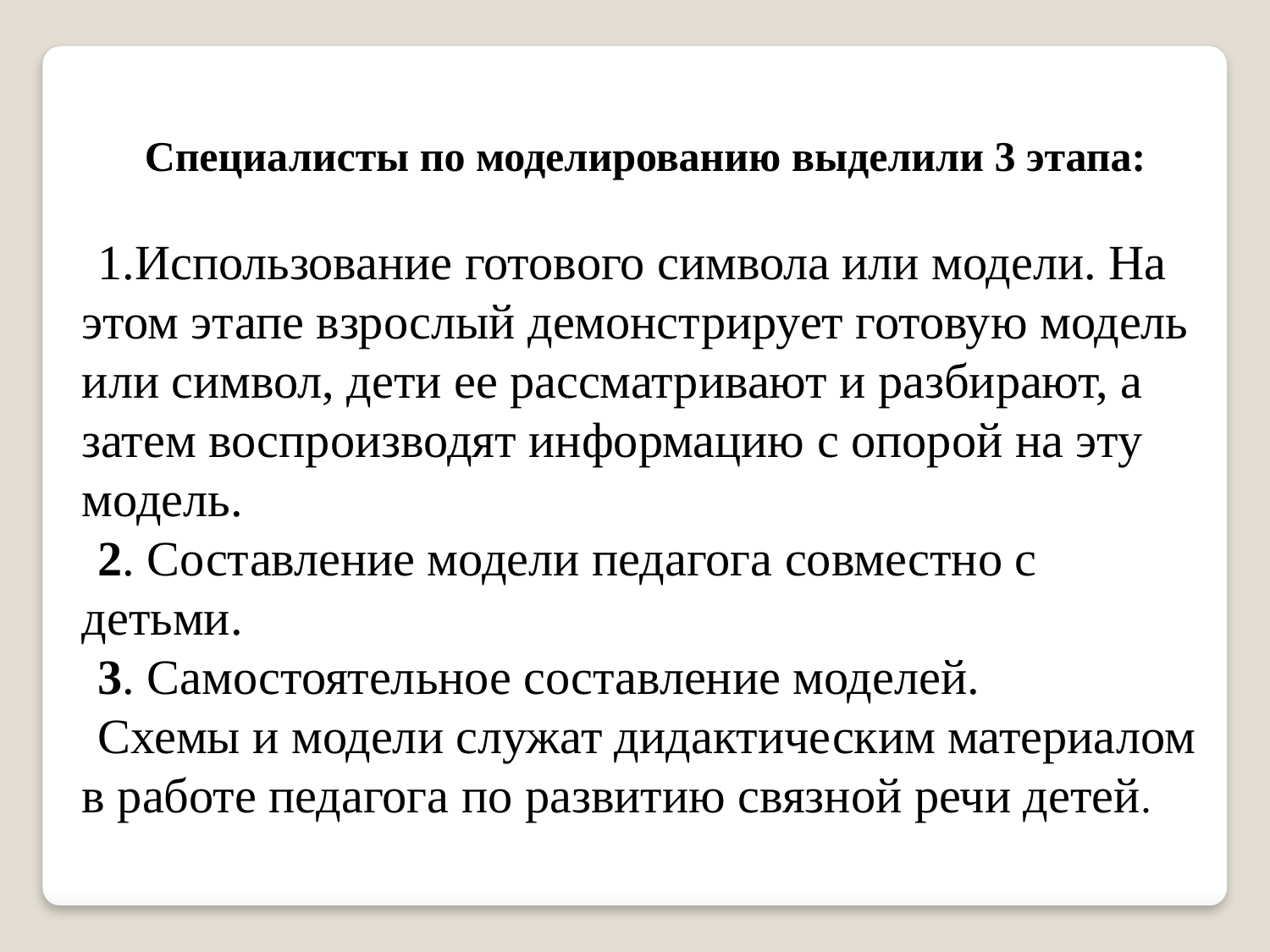

Специалисты по моделированию выделили 3 этапа:

Использование готового символа или модели. На этом этапе взрослый демонстрирует готовую модель или символ, дети ее рассматривают и разбирают, а затем воспроизводят информацию с опорой на эту модель.
2. Составление модели педагога совместно с детьми.
3. Самостоятельное составление моделей.
Схемы и модели служат дидактическим материалом в работе педагога по развитию связной речи детей.